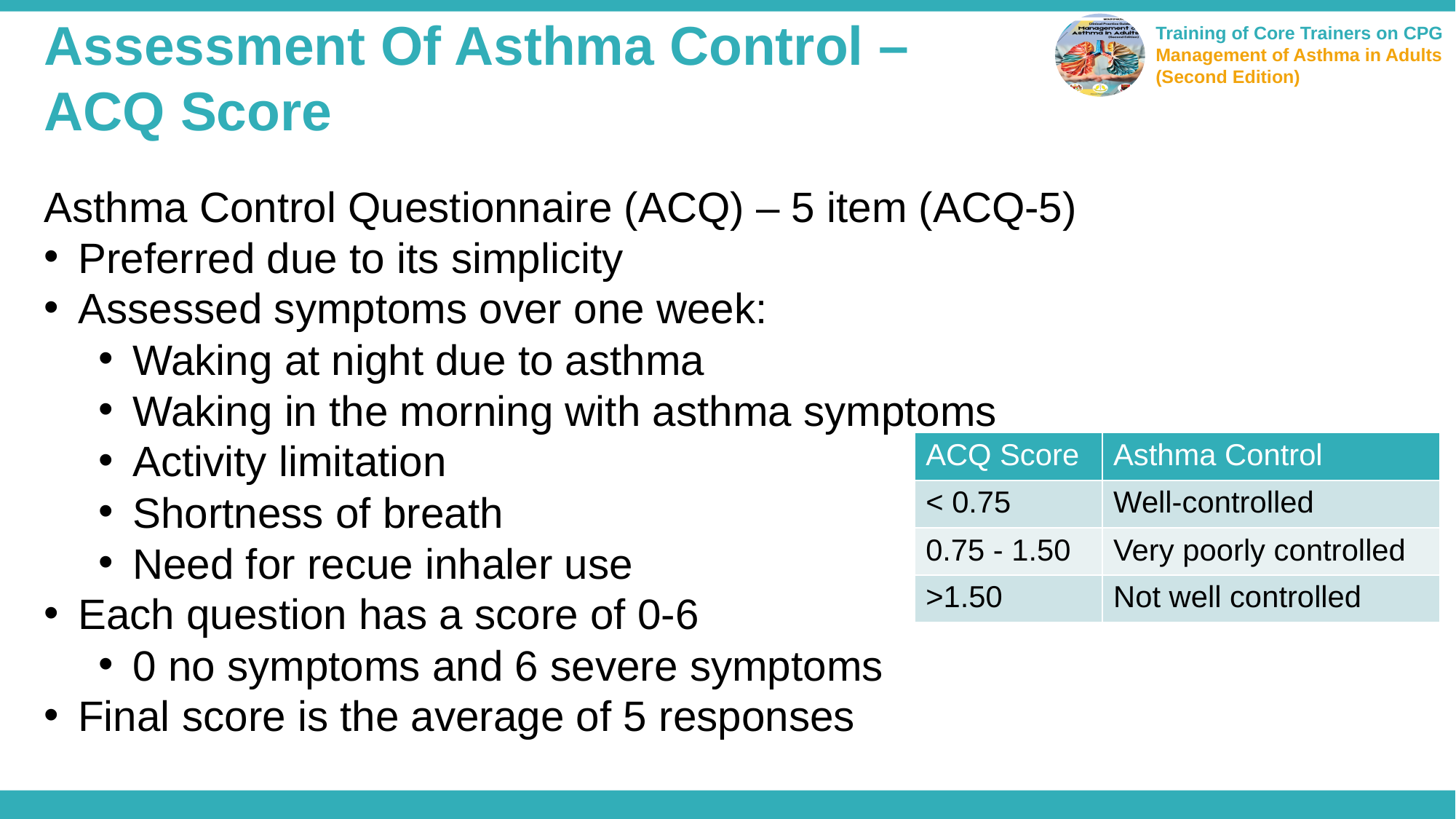

Assessment Of Asthma Control –
ACQ Score
Asthma Control Questionnaire (ACQ) – 5 item (ACQ-5)
Preferred due to its simplicity
Assessed symptoms over one week:
Waking at night due to asthma
Waking in the morning with asthma symptoms
Activity limitation
Shortness of breath
Need for recue inhaler use
Each question has a score of 0-6
0 no symptoms and 6 severe symptoms
Final score is the average of 5 responses

| ACQ Score | Asthma Control |
| --- | --- |
| < 0.75 | Well-controlled |
| 0.75 - 1.50 | Very poorly controlled |
| >1.50 | Not well controlled |